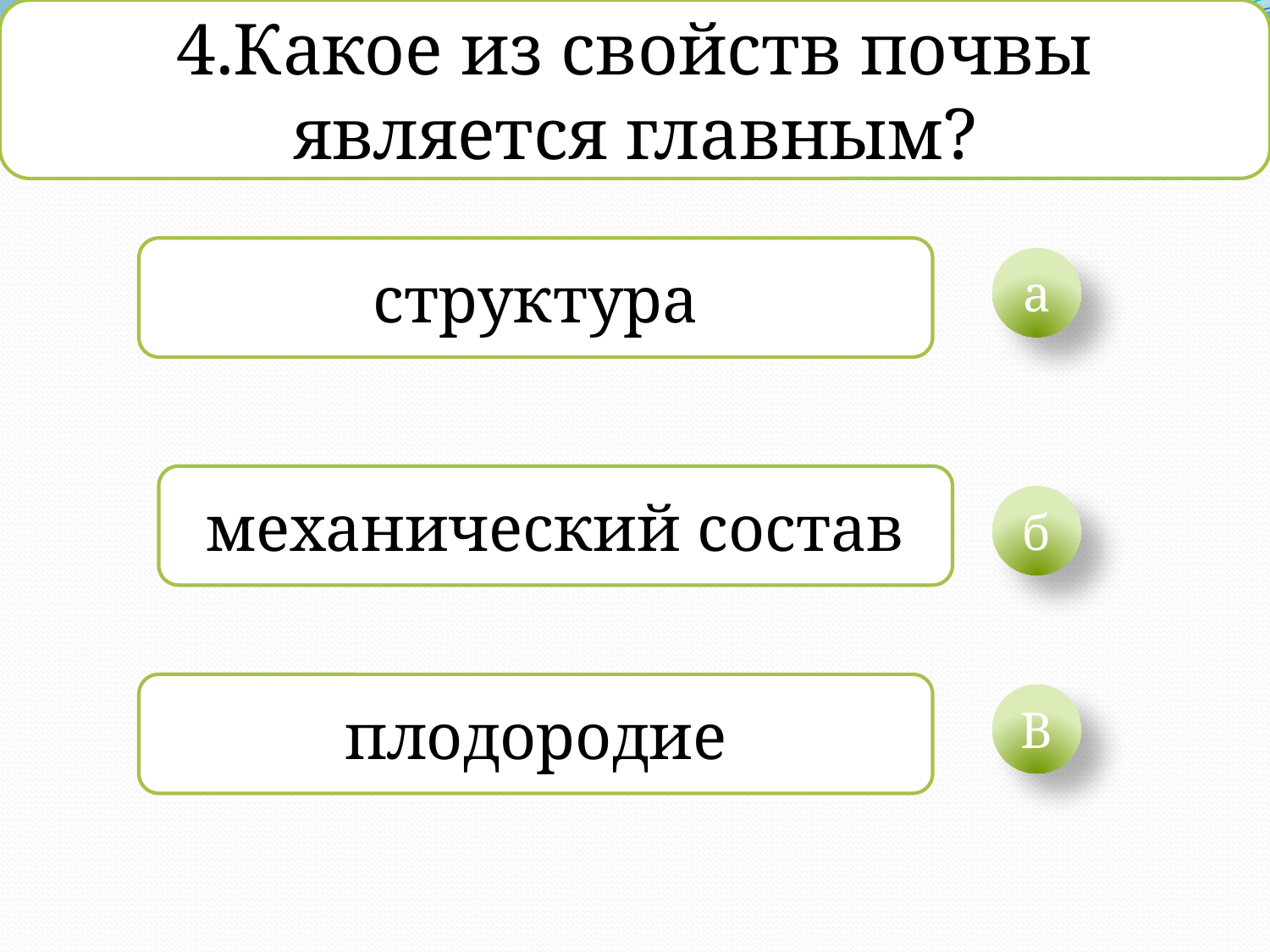

4.Какое из свойств почвы является главным?
структура
а
механический состав
б
плодородие
В